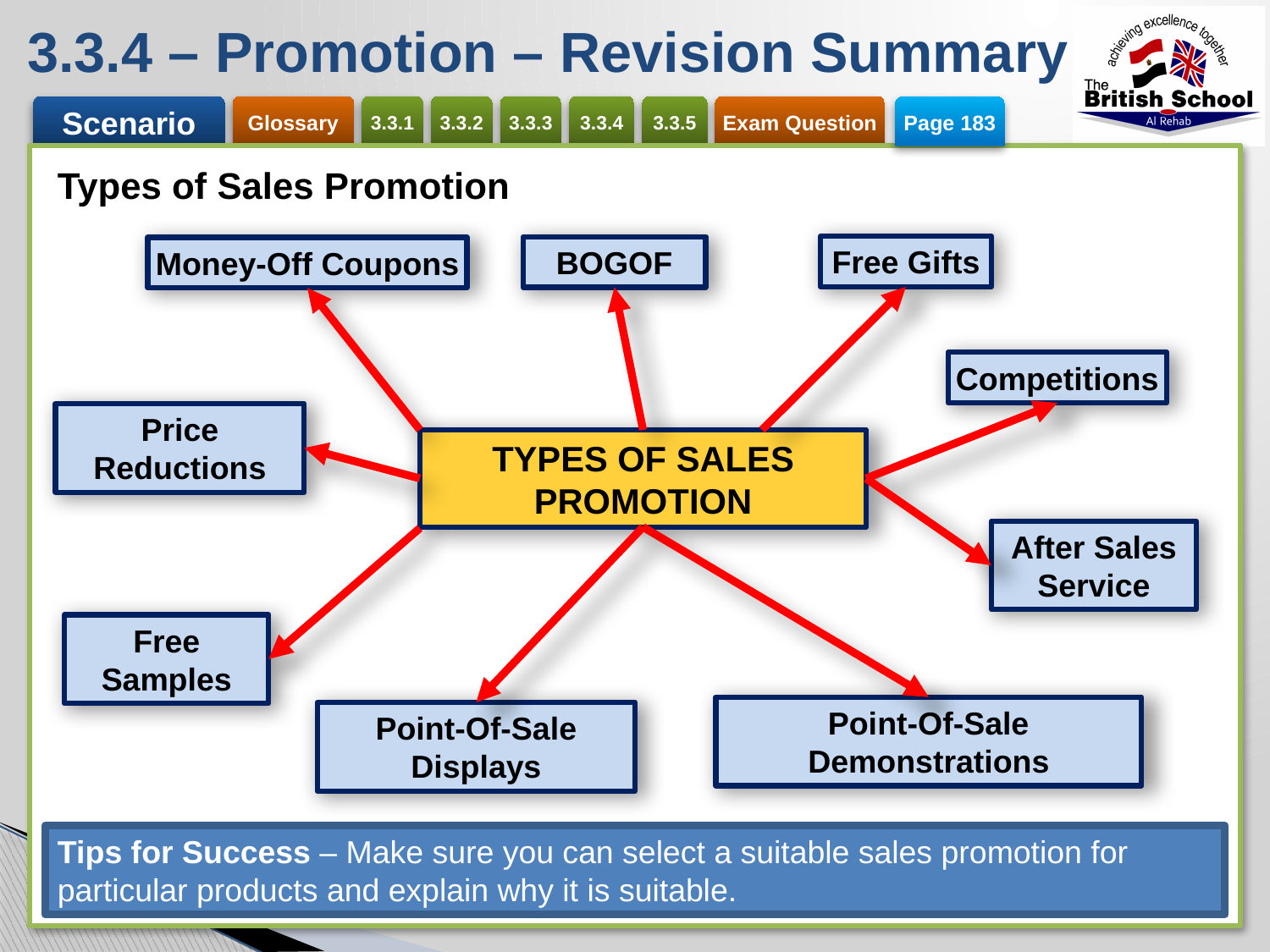

# 3.3.4 – Promotion – Revision Summary
Page 183
Types of Sales Promotion
Free Gifts
BOGOF
Money-Off Coupons
Competitions
Price Reductions
TYPES OF SALES PROMOTION
After Sales Service
Free Samples
Point-Of-Sale Demonstrations
Point-Of-Sale Displays
Tips for Success – Make sure you can select a suitable sales promotion for particular products and explain why it is suitable.